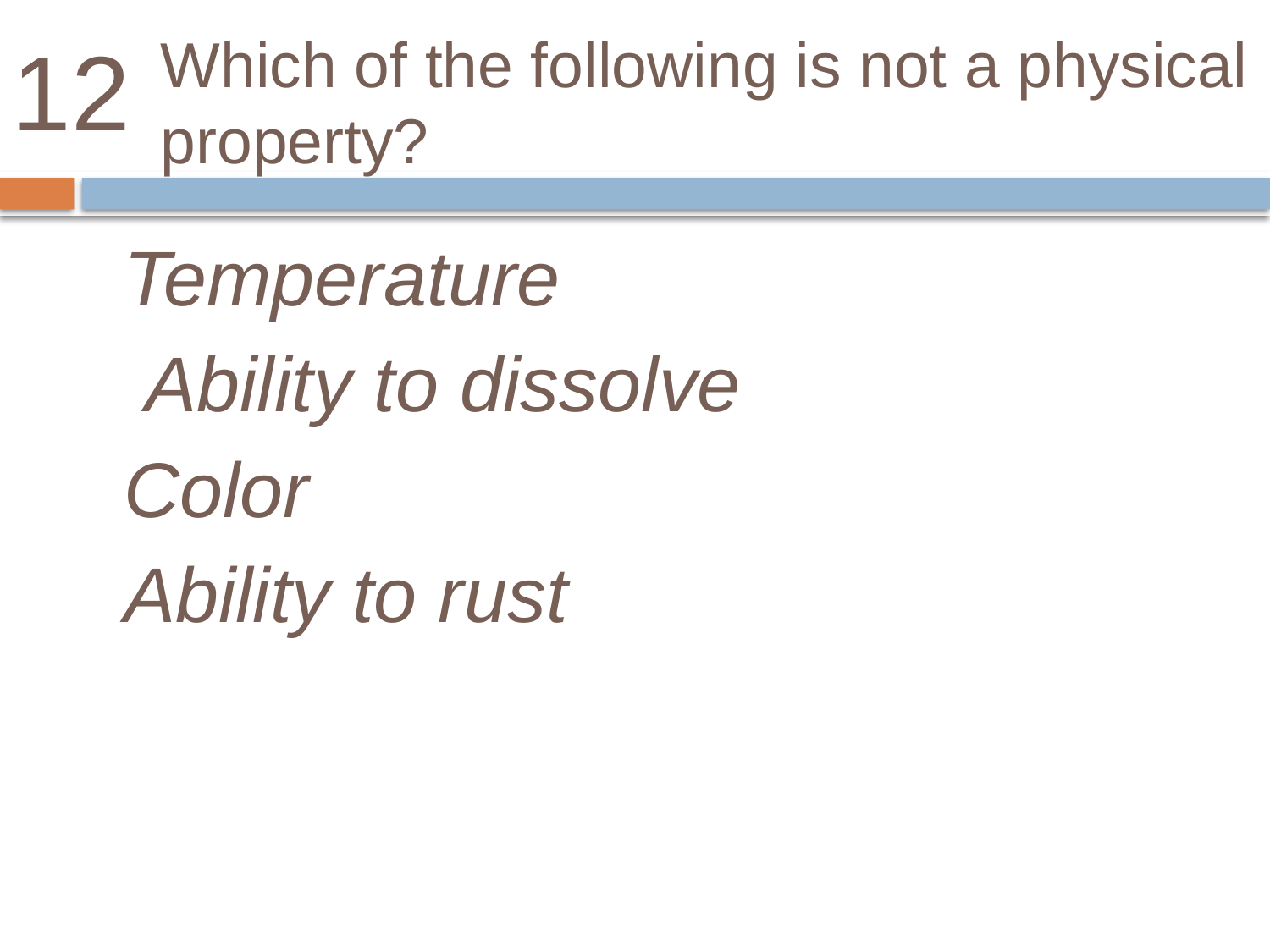

12
# Which of the following is not a physical property?
Temperature
 Ability to dissolve
Color
Ability to rust